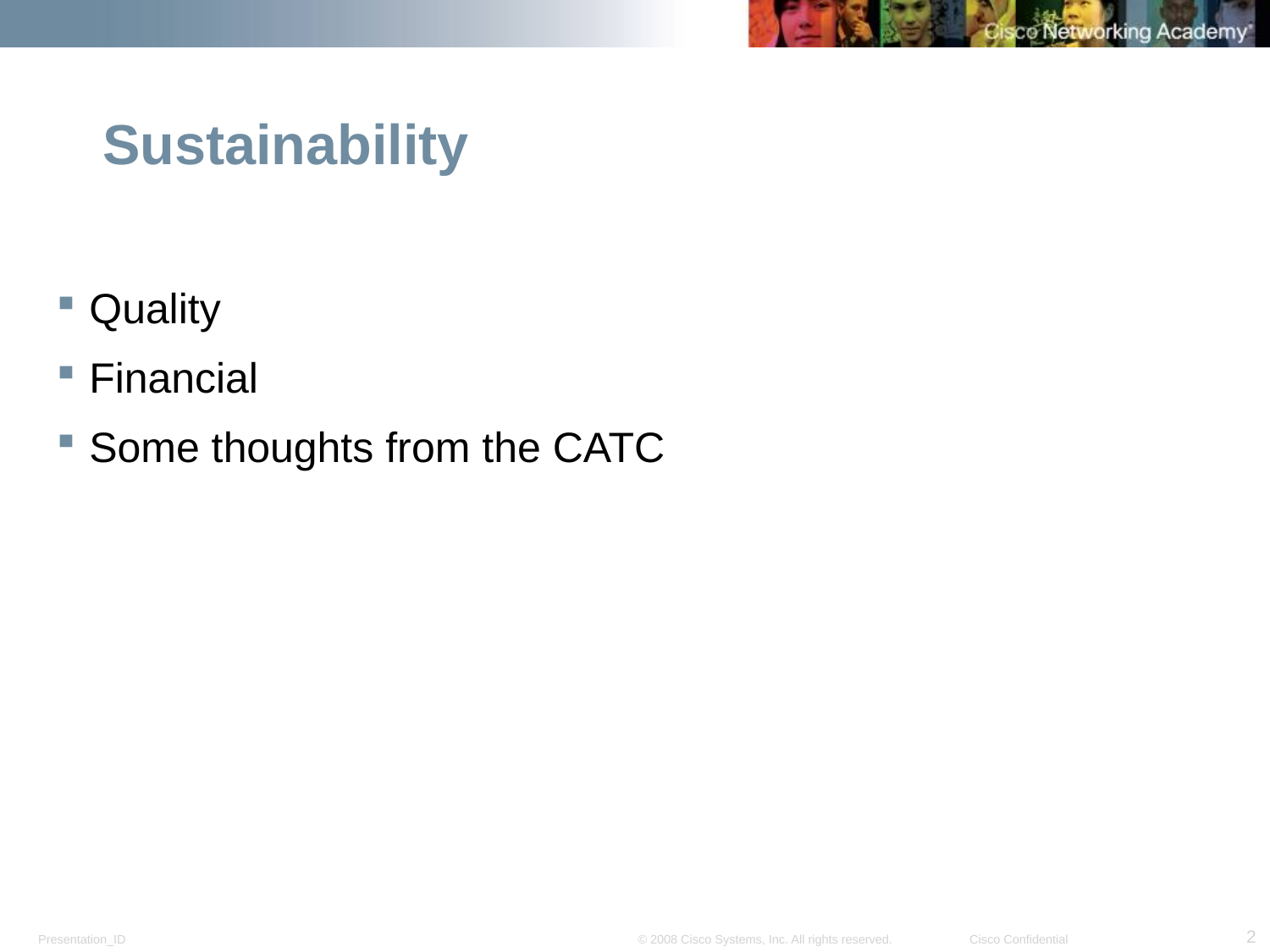

# Sustainability
Quality
Financial
Some thoughts from the CATC